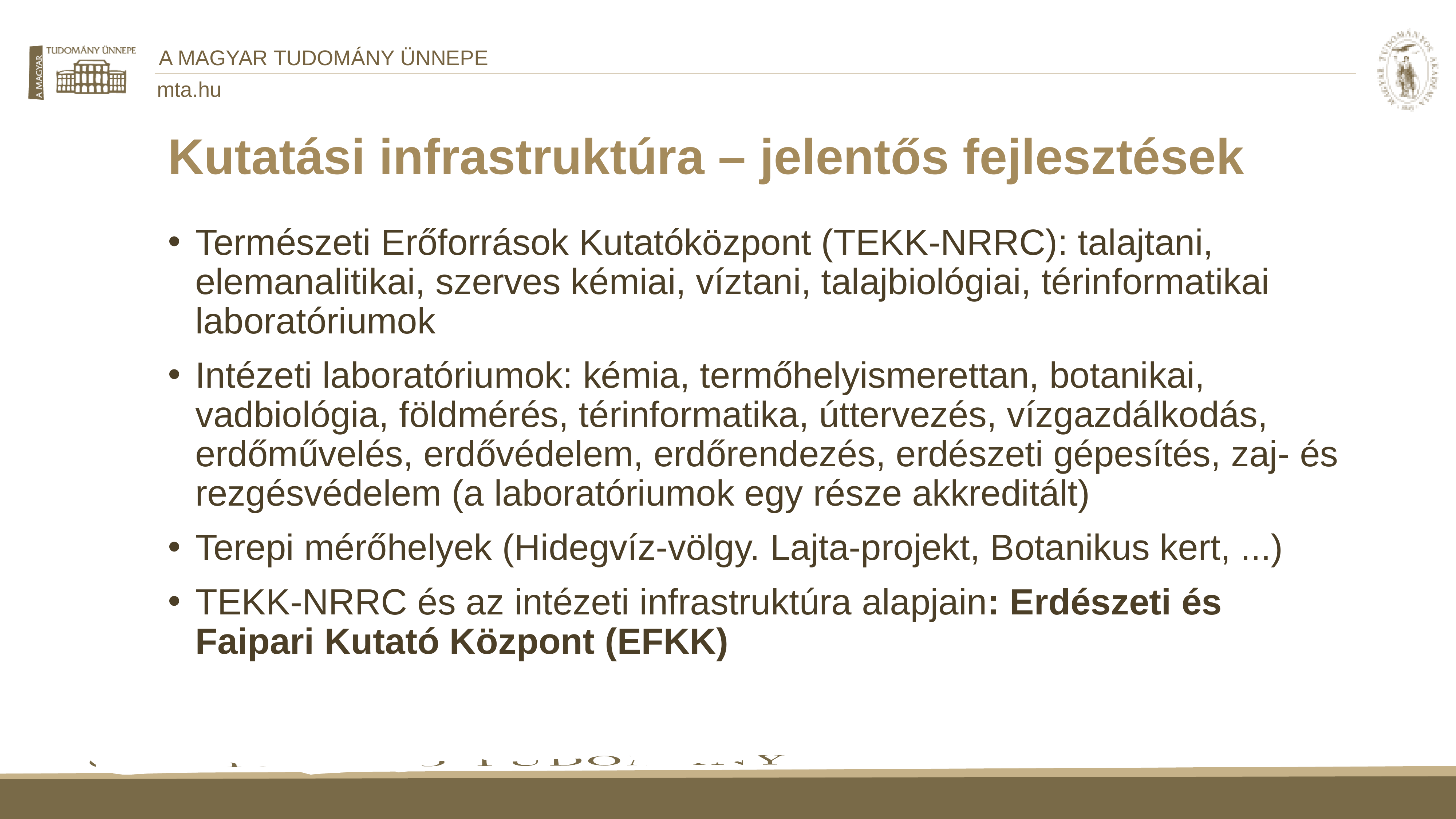

# Kutatási infrastruktúra – jelentős fejlesztések
Természeti Erőforrások Kutatóközpont (TEKK-NRRC): talajtani, elemanalitikai, szerves kémiai, víztani, talajbiológiai, térinformatikai laboratóriumok
Intézeti laboratóriumok: kémia, termőhelyismerettan, botanikai, vadbiológia, földmérés, térinformatika, úttervezés, vízgazdálkodás, erdőművelés, erdővédelem, erdőrendezés, erdészeti gépesítés, zaj- és rezgésvédelem (a laboratóriumok egy része akkreditált)
Terepi mérőhelyek (Hidegvíz-völgy. Lajta-projekt, Botanikus kert, ...)
TEKK-NRRC és az intézeti infrastruktúra alapjain: Erdészeti és Faipari Kutató Központ (EFKK)